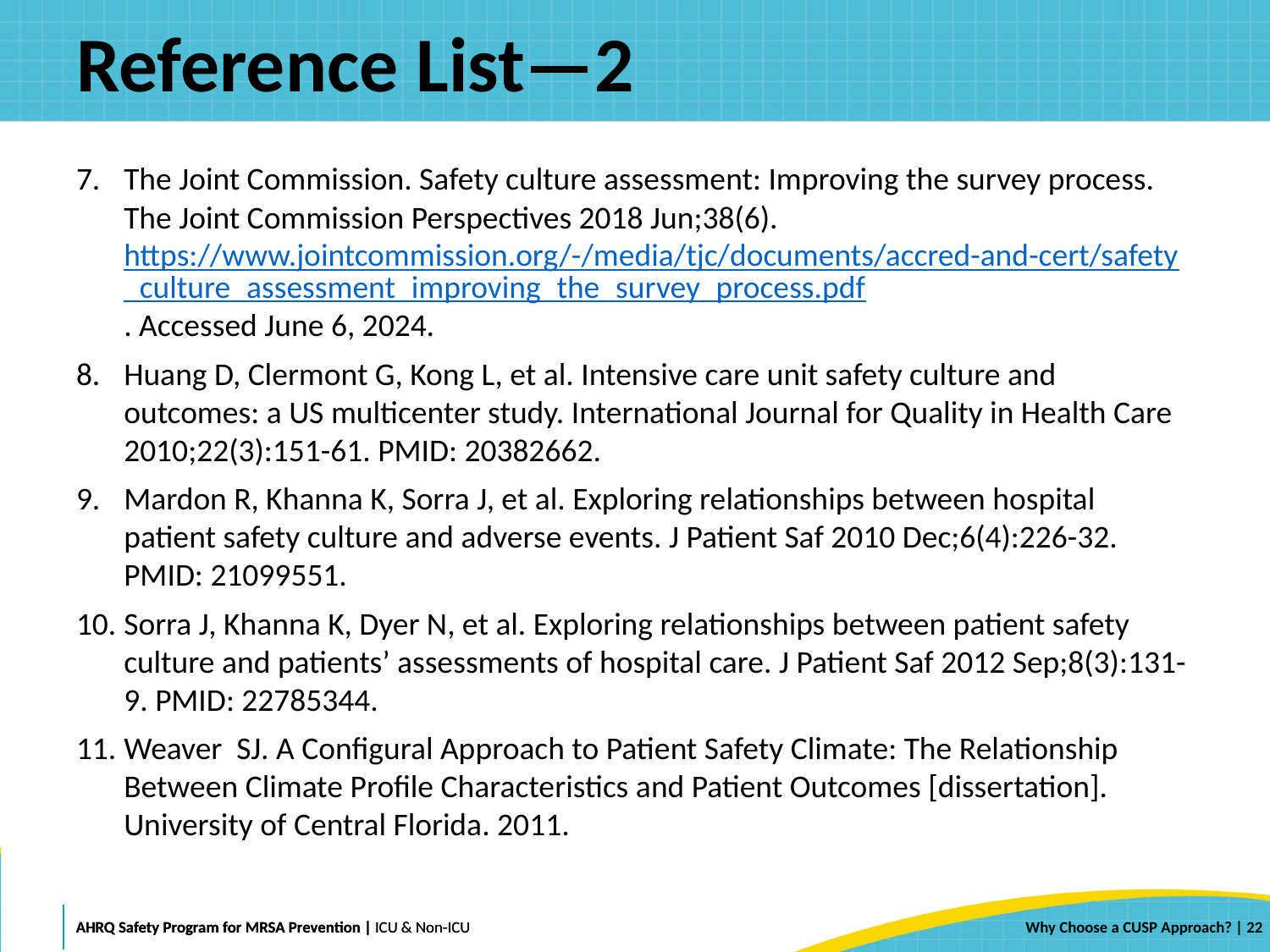

# Reference List—2
The Joint Commission. Safety culture assessment: Improving the survey process. The Joint Commission Perspectives 2018 Jun;38(6). https://www.jointcommission.org/-/media/tjc/documents/accred-and-cert/safety_culture_assessment_improving_the_survey_process.pdf. Accessed June 6, 2024.
Huang D, Clermont G, Kong L, et al. Intensive care unit safety culture and outcomes: a US multicenter study. International Journal for Quality in Health Care 2010;22(3):151-61. PMID: 20382662.
Mardon R, Khanna K, Sorra J, et al. Exploring relationships between hospital patient safety culture and adverse events. J Patient Saf 2010 Dec;6(4):226-32. PMID: 21099551.
Sorra J, Khanna K, Dyer N, et al. Exploring relationships between patient safety culture and patients’ assessments of hospital care. J Patient Saf 2012 Sep;8(3):131-9. PMID: 22785344.
Weaver  SJ. A Configural Approach to Patient Safety Climate: The Relationship Between Climate Profile Characteristics and Patient Outcomes [dissertation]. University of Central Florida. 2011.
 | 22